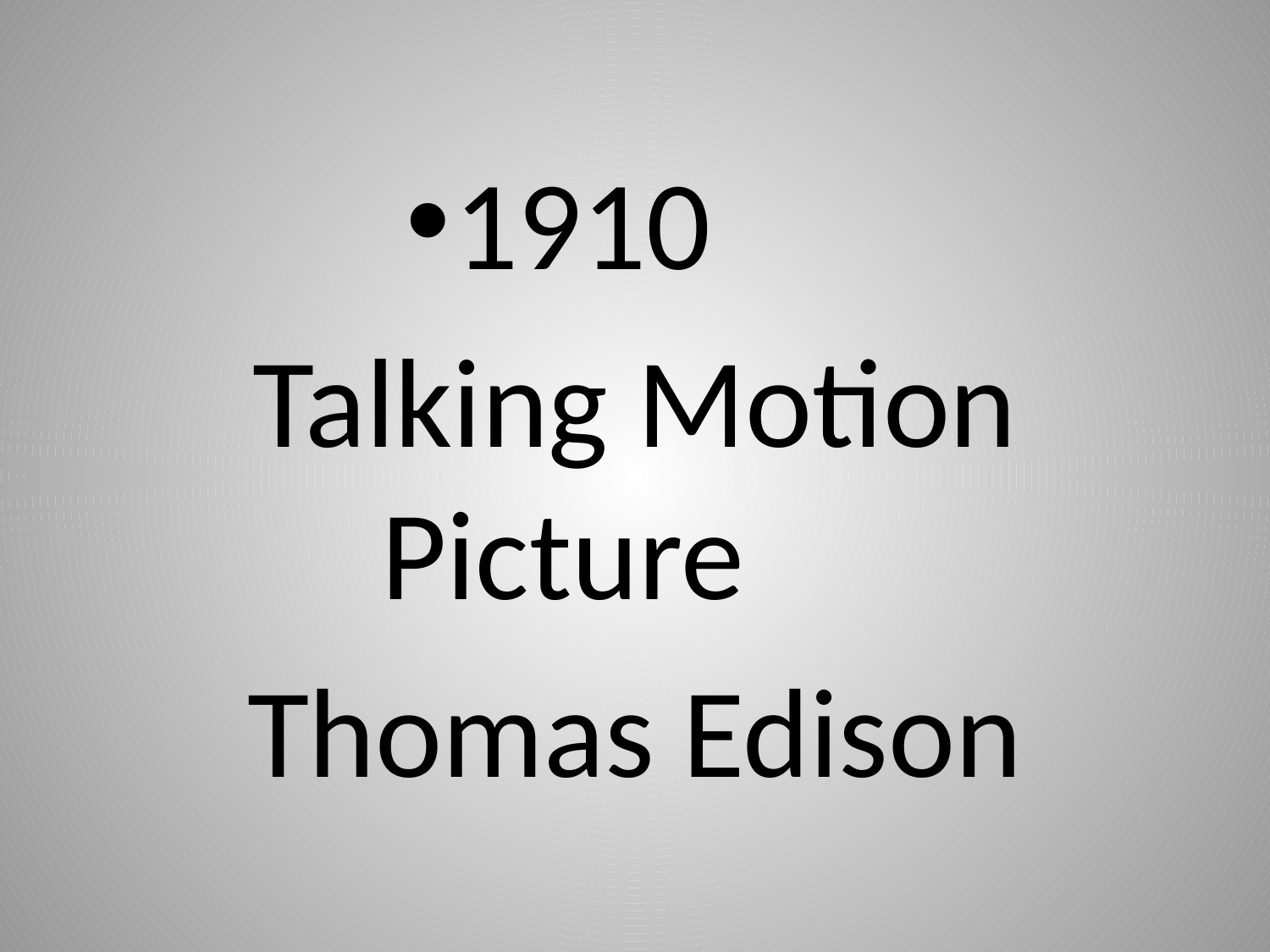

#
1910
Talking Motion Picture
Thomas Edison